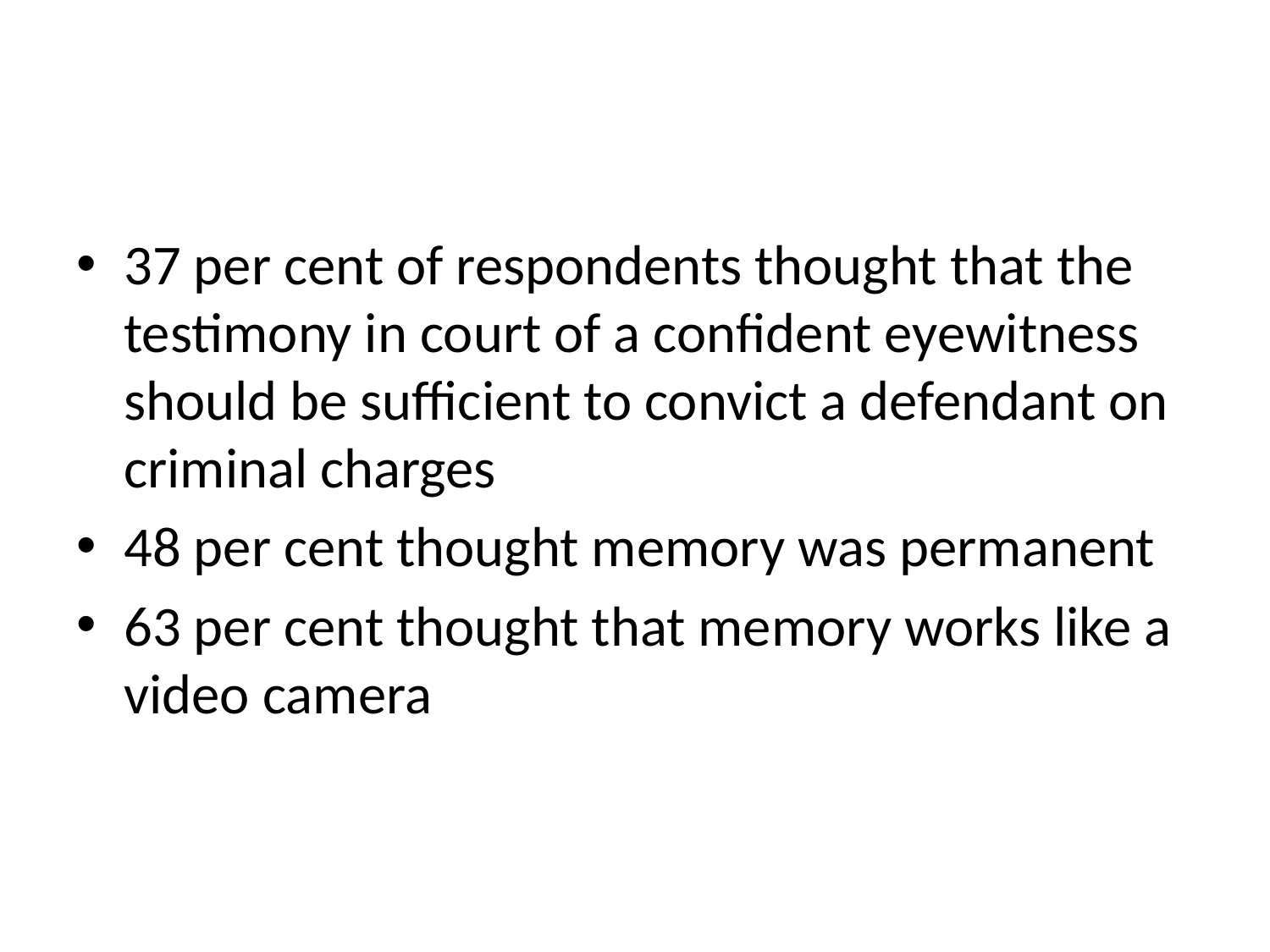

#
37 per cent of respondents thought that the testimony in court of a confident eyewitness should be sufficient to convict a defendant on criminal charges
48 per cent thought memory was permanent
63 per cent thought that memory works like a video camera